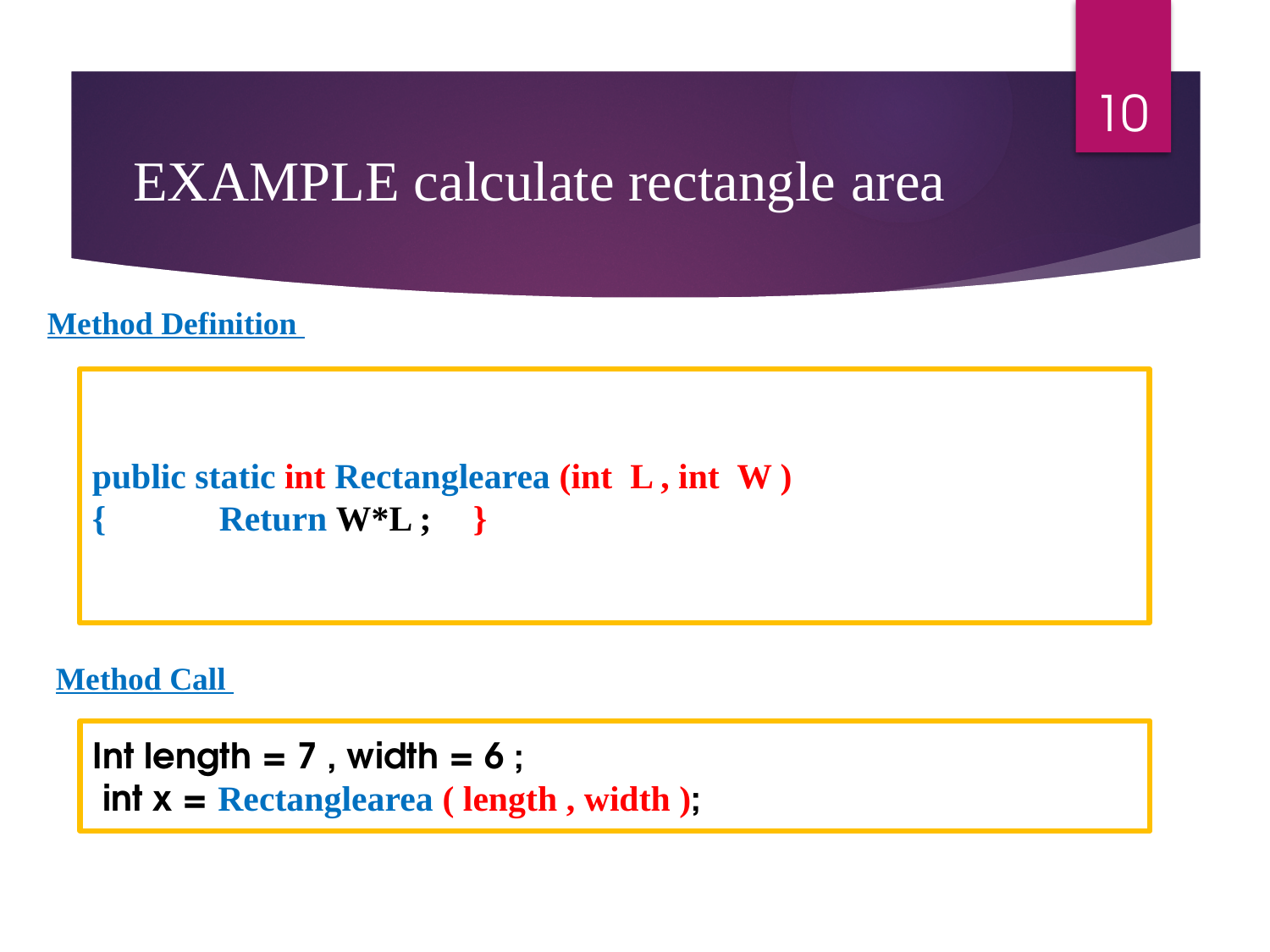

10
# EXAMPLE calculate rectangle area
Method Definition
public static int Rectanglearea (int  L , int  W )
{	Return W*L ;	}
Method Call
Int length = 7 , width = 6 ;
 int x = Rectanglearea ( length , width );